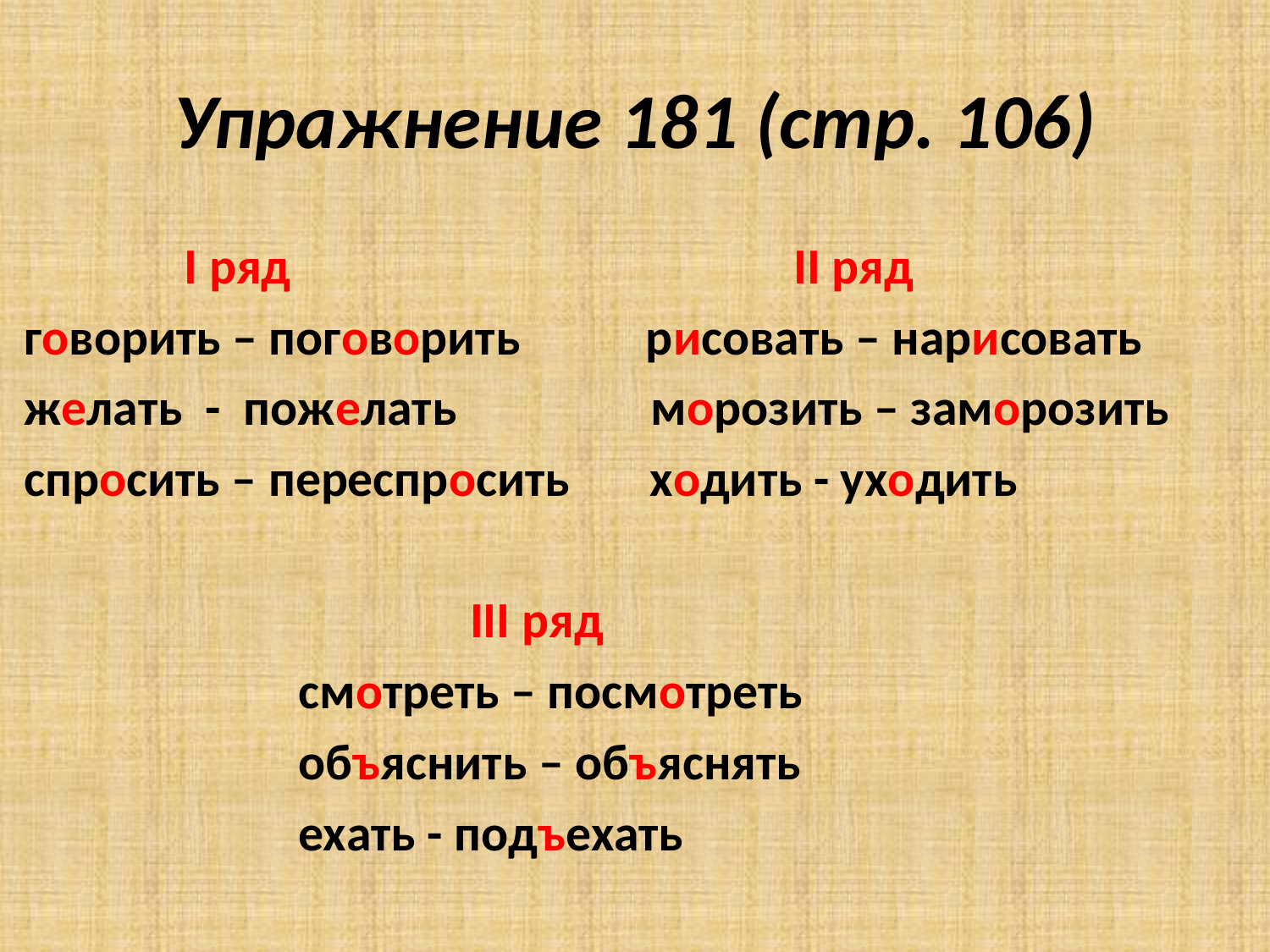

# Упражнение 181 (стр. 106)

               I ряд                                            II ряд
 говорить – поговорить           рисовать – нарисовать
 желать  -  пожелать                 морозить – заморозить
 спросить – переспросить       ходить - уходить

                                        III ряд
                         смотреть – посмотреть
                         объяснить – объяснять
                         ехать - подъехать